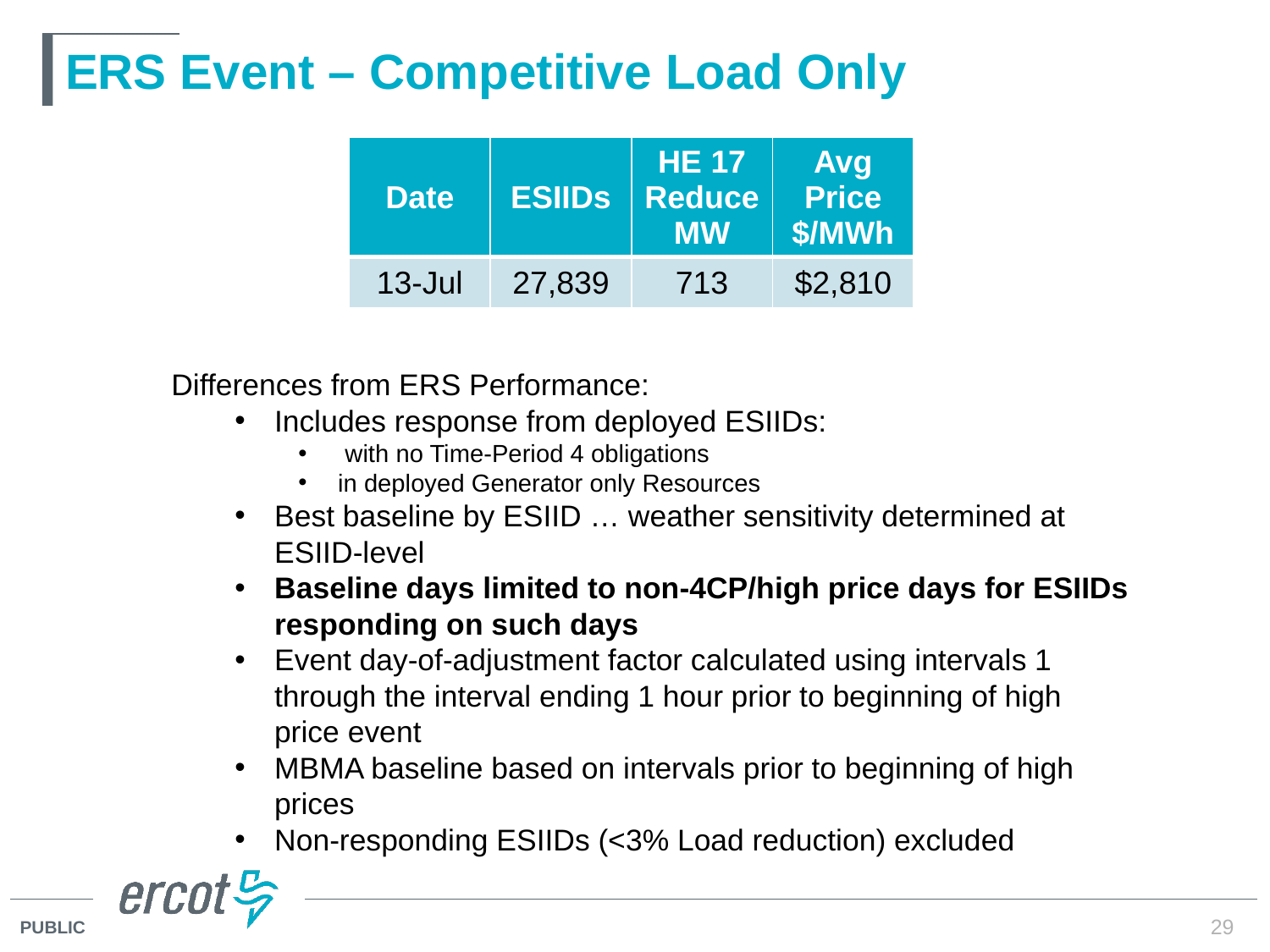

# ERS Event – Competitive Load Only
| Date | ESIIDs | HE 17 Reduce MW | Avg Price $/MWh |
| --- | --- | --- | --- |
| 13-Jul | 27,839 | 713 | $2,810 |
Differences from ERS Performance:
Includes response from deployed ESIIDs:
 with no Time-Period 4 obligations
in deployed Generator only Resources
Best baseline by ESIID … weather sensitivity determined at ESIID-level
Baseline days limited to non-4CP/high price days for ESIIDs responding on such days
Event day-of-adjustment factor calculated using intervals 1 through the interval ending 1 hour prior to beginning of high price event
MBMA baseline based on intervals prior to beginning of high prices
Non-responding ESIIDs (<3% Load reduction) excluded
29